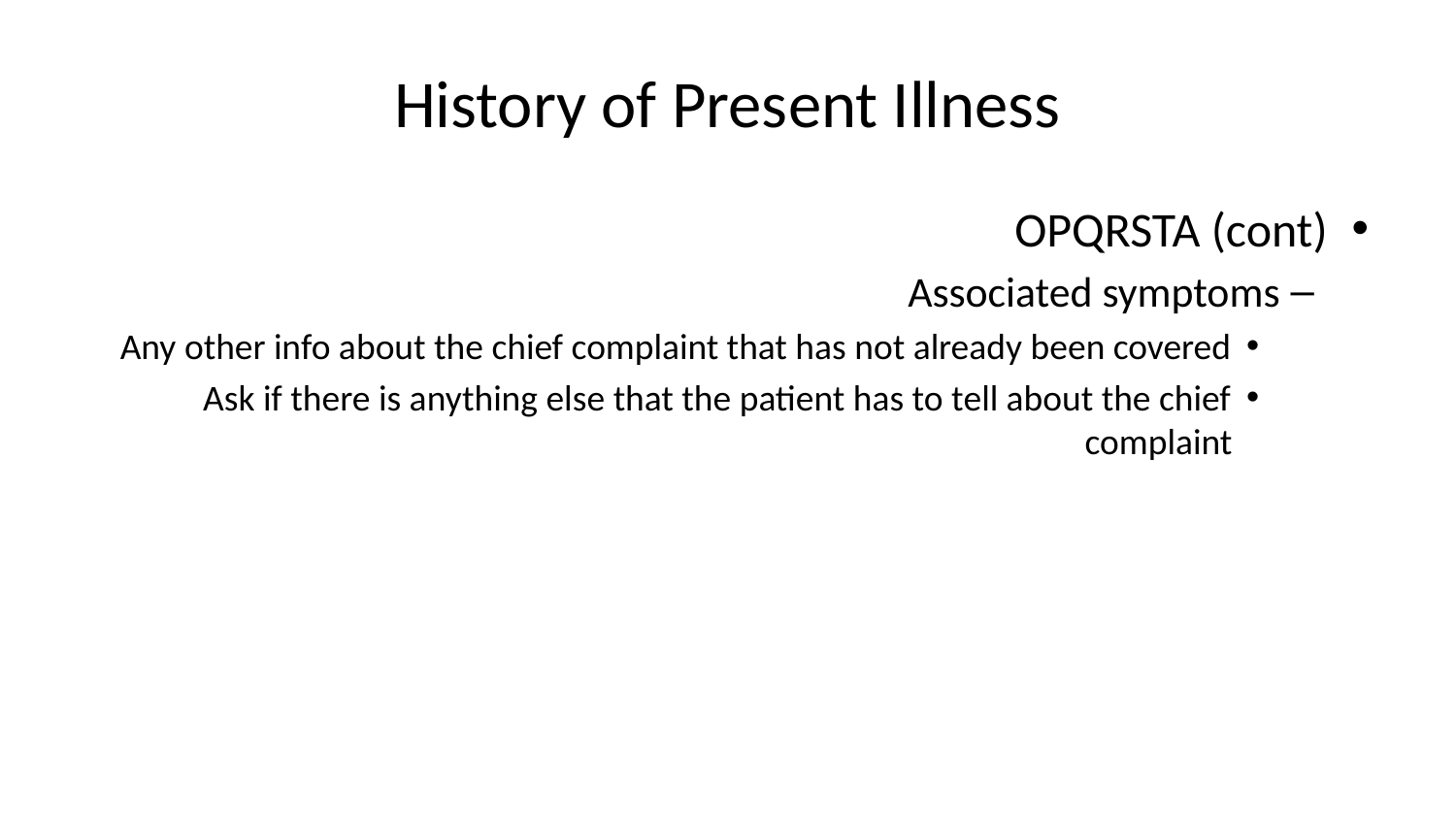

# History of Present Illness
OPQRSTA (cont)
Associated symptoms
Any other info about the chief complaint that has not already been covered
Ask if there is anything else that the patient has to tell about the chief complaint